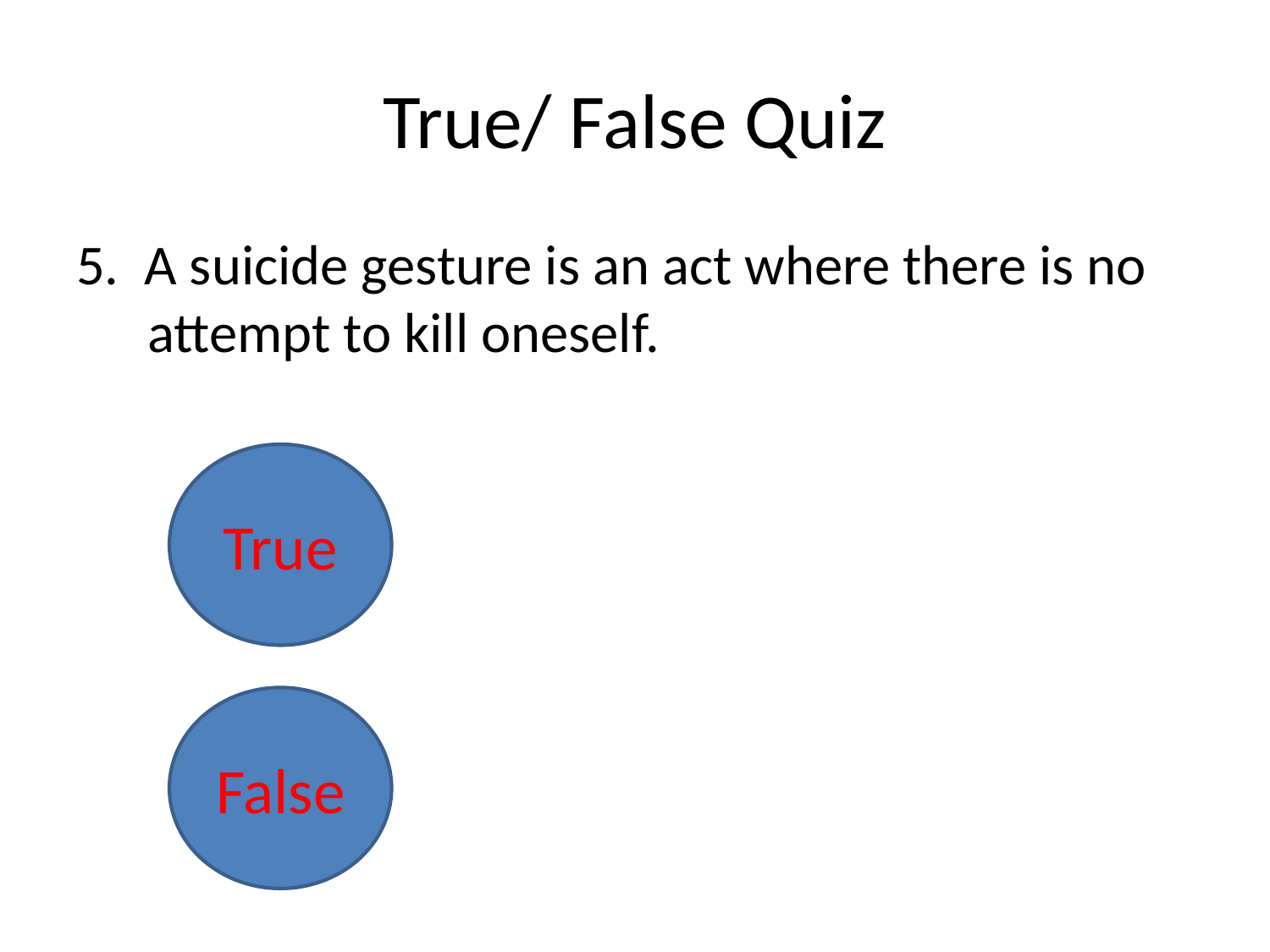

# True/ False Quiz
5.  A suicide gesture is an act where there is no attempt to kill oneself.

True
False